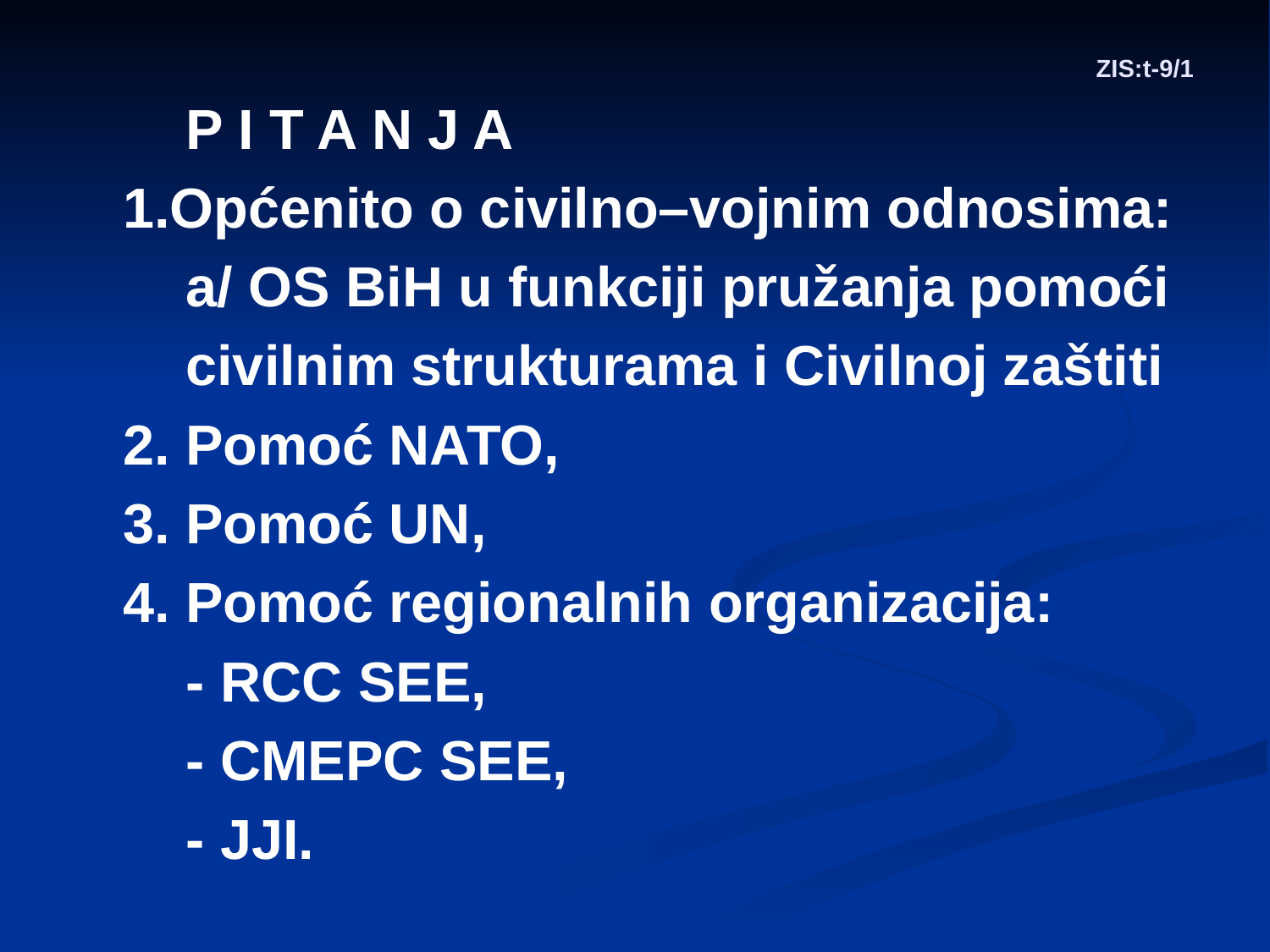

# ZIS:t-9/1
       P I T A N J A
   1.Općenito o civilno–vojnim odnosima:
       a/ OS BiH u funkciji pružanja pomoći
       civilnim strukturama i Civilnoj zaštiti
   2. Pomoć NATO,
   3. Pomoć UN,
   4. Pomoć regionalnih organizacija:
       - RCC SEE,
       - CMEPC SEE,
       - JJI.